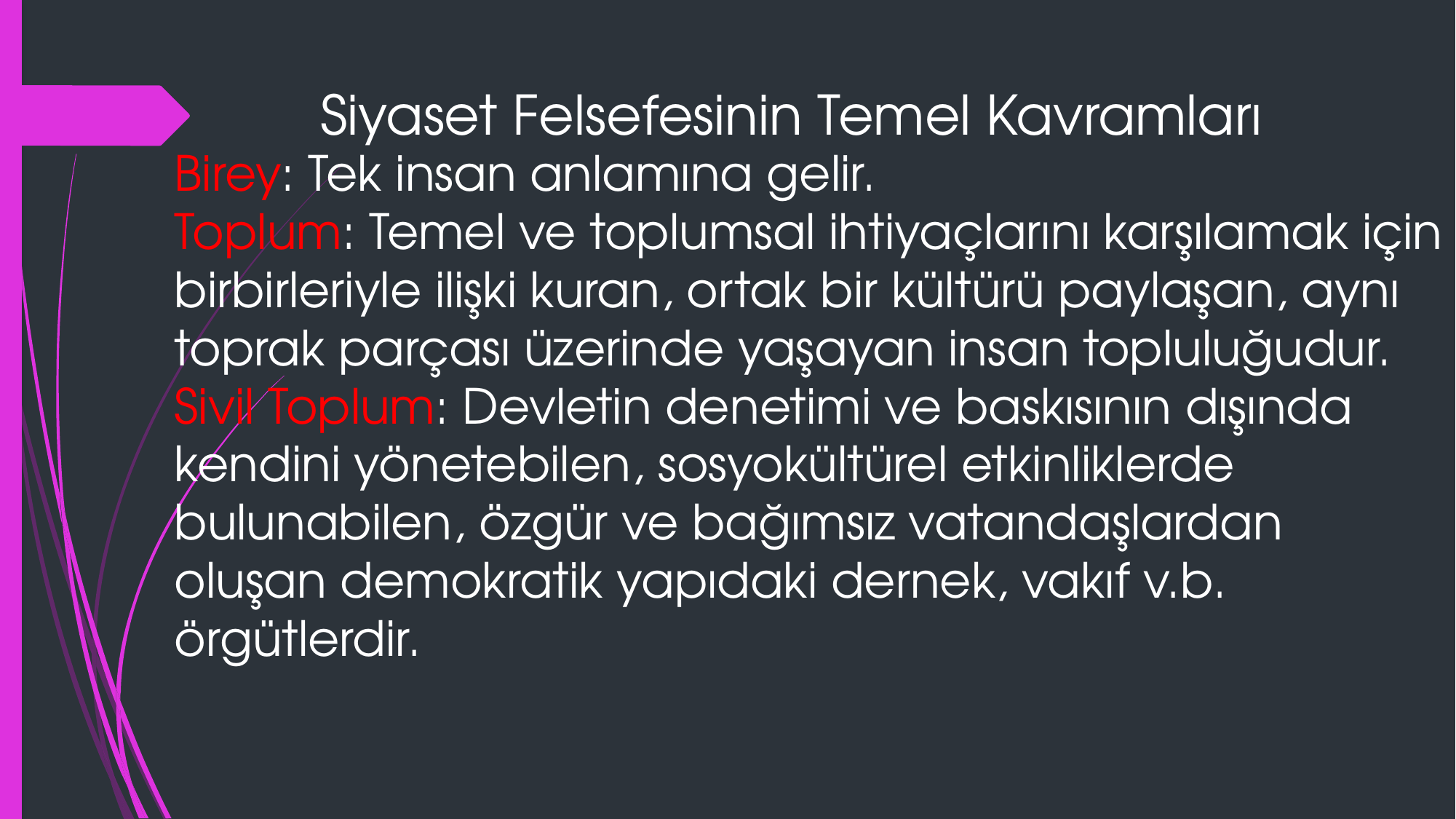

# Siyaset Felsefesinin Temel Kavramları
Birey: Tek insan anlamına gelir.
Toplum: Temel ve toplumsal ihtiyaçlarını karşılamak için birbirleriyle ilişki kuran, ortak bir kültürü paylaşan, aynı toprak parçası üzerinde yaşayan insan topluluğudur.
Sivil Toplum: Devletin denetimi ve baskısının dışında kendini yönetebilen, sosyokültürel etkinliklerde bulunabilen, özgür ve bağımsız vatandaşlardan oluşan demokratik yapıdaki dernek, vakıf v.b. örgütlerdir.